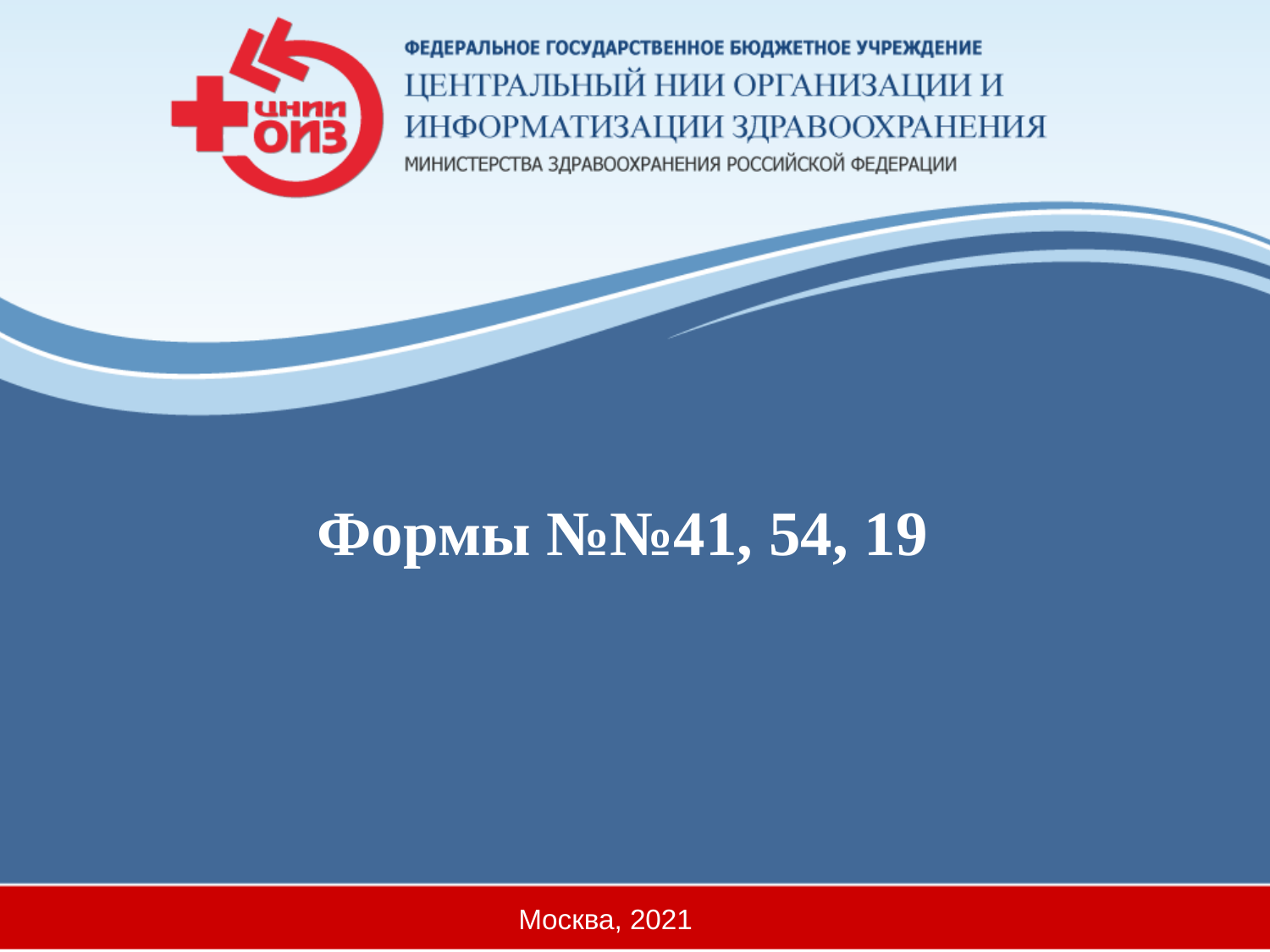

# Формы №№41, 54, 19

Москва, 2021